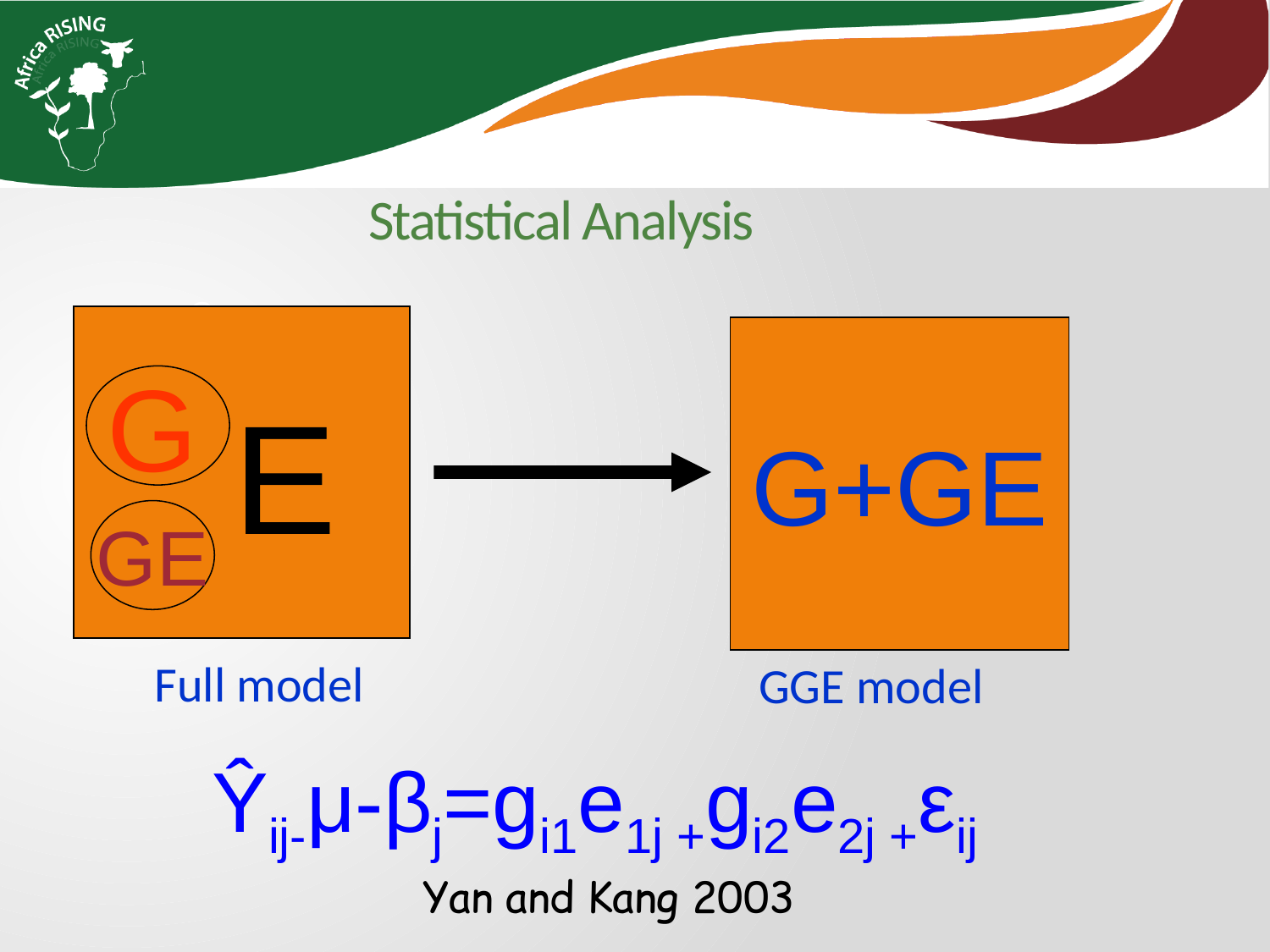

# Statistical Analysis
G
  E
G

GE
Full model
G+GE
GGE model

Ŷij-μ-βj=gi1e1j +gi2e2j +εij
Yan and Kang 2003